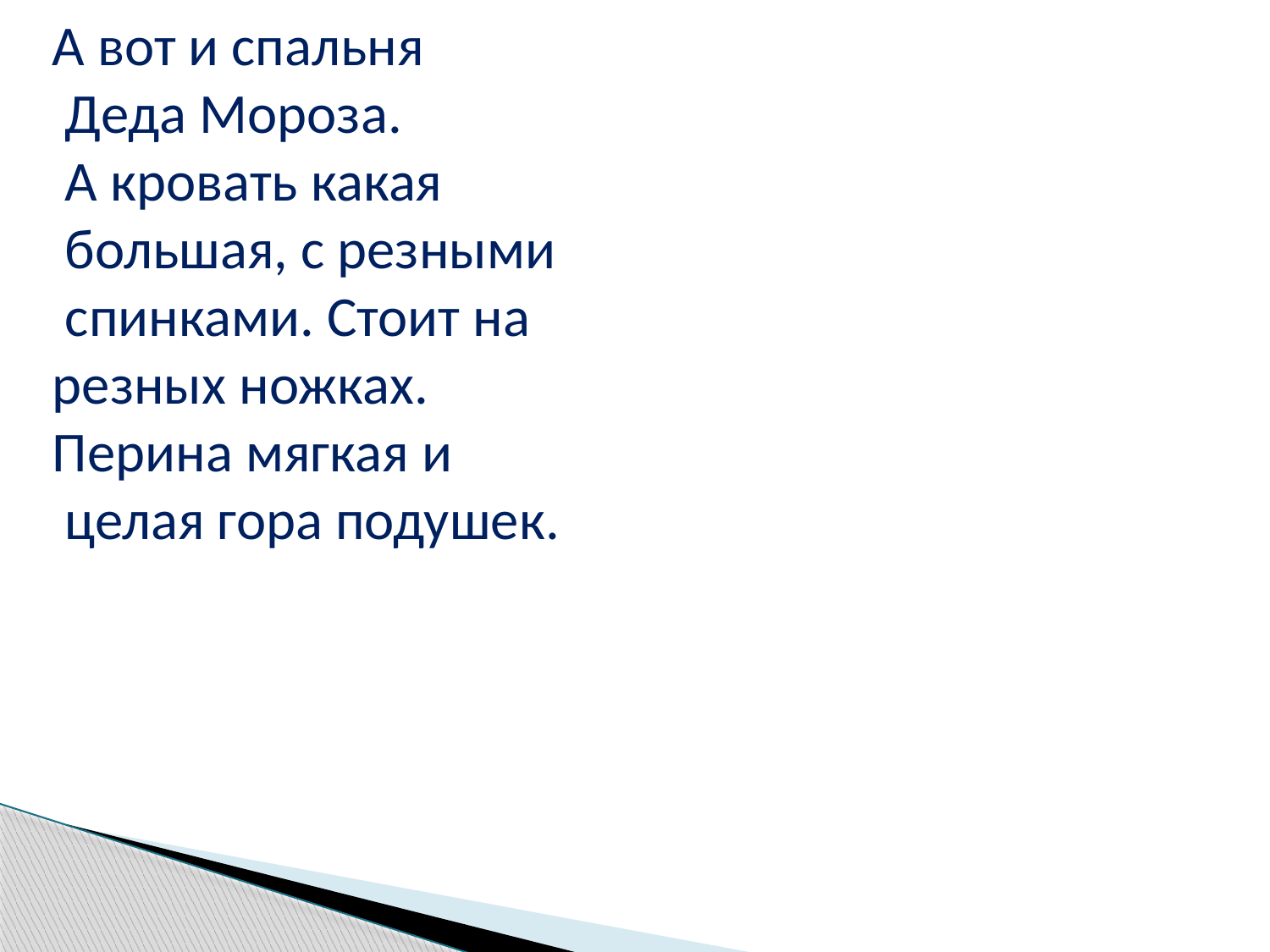

А вот и спальня
 Деда Мороза.
 А кровать какая
 большая, с резными
 спинками. Стоит на
резных ножках.
Перина мягкая и
 целая гора подушек.